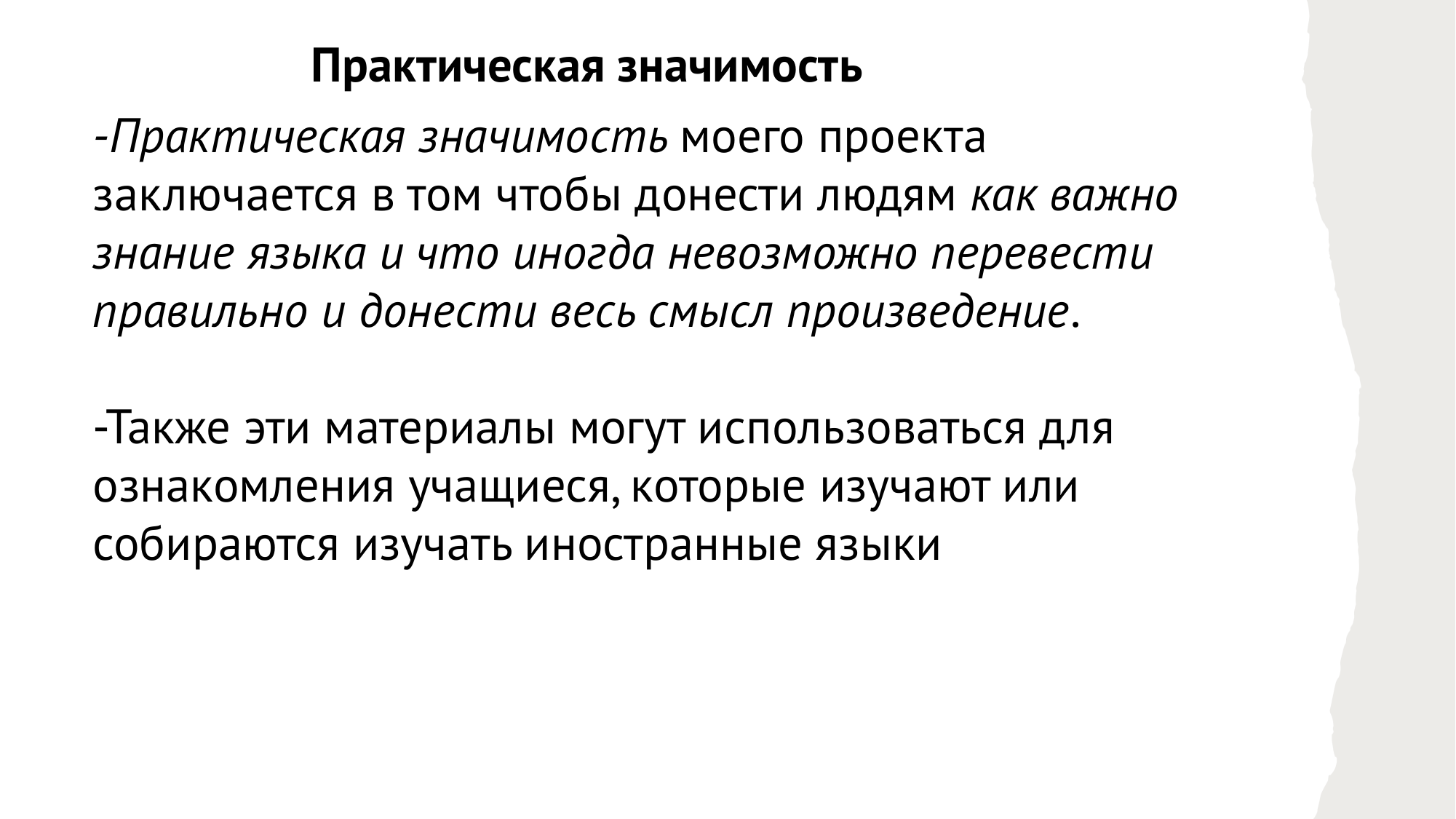

Практическая значимость
-Практическая значимость моего проекта заключается в том чтобы донести людям как важно знание языка и что иногда невозможно перевести правильно и донести весь смысл произведение.

-Также эти материалы могут использоваться для ознакомления учащиеся, которые изучают или собираются изучать иностранные языки